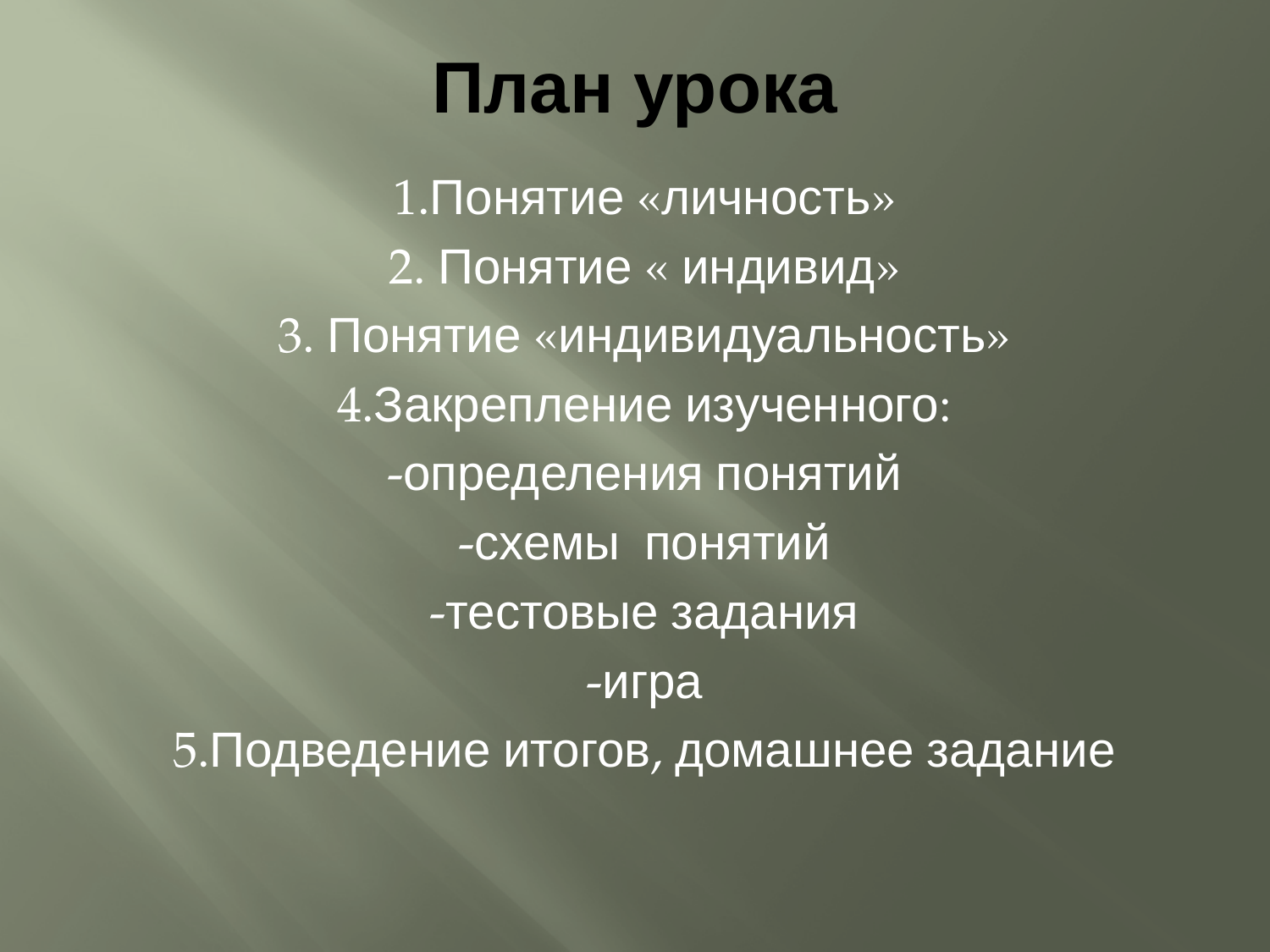

# План урока
1.Понятие «личность»
2. Понятие « индивид»
3. Понятие «индивидуальность»
4.Закрепление изученного:
-определения понятий
-схемы  понятий
-тестовые задания
-игра
5.Подведение итогов, домашнее задание